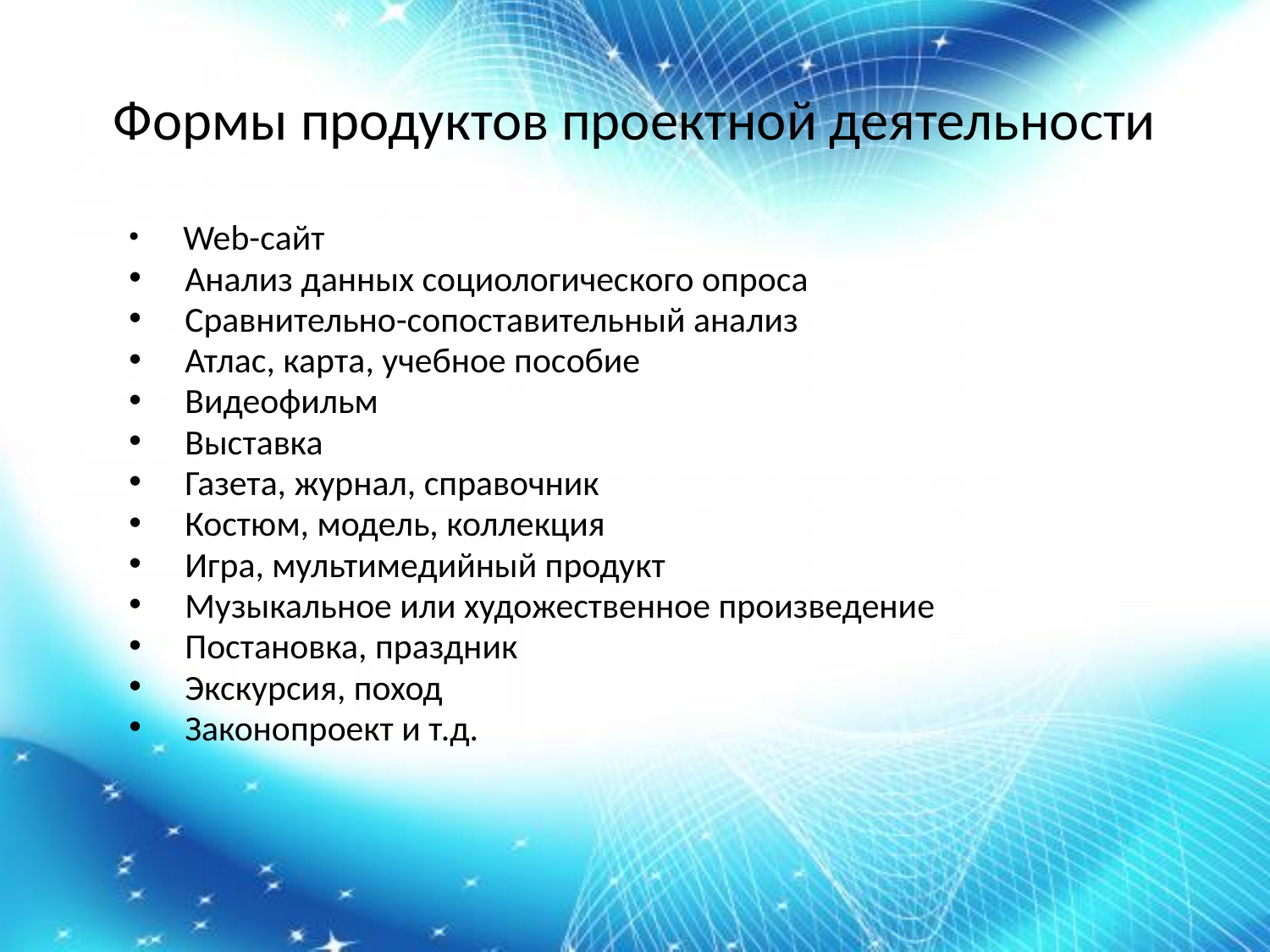

# Формы продуктов проектной деятельности

 Web-сайт
 Анализ данных социологического опроса
 Сравнительно-сопоставительный анализ
 Атлас, карта, учебное пособие
 Видеофильм
 Выставка
 Газета, журнал, справочник
 Костюм, модель, коллекция
 Игра, мультимедийный продукт
 Музыкальное или художественное произведение
 Постановка, праздник
 Экскурсия, поход
 Законопроект и т.д.